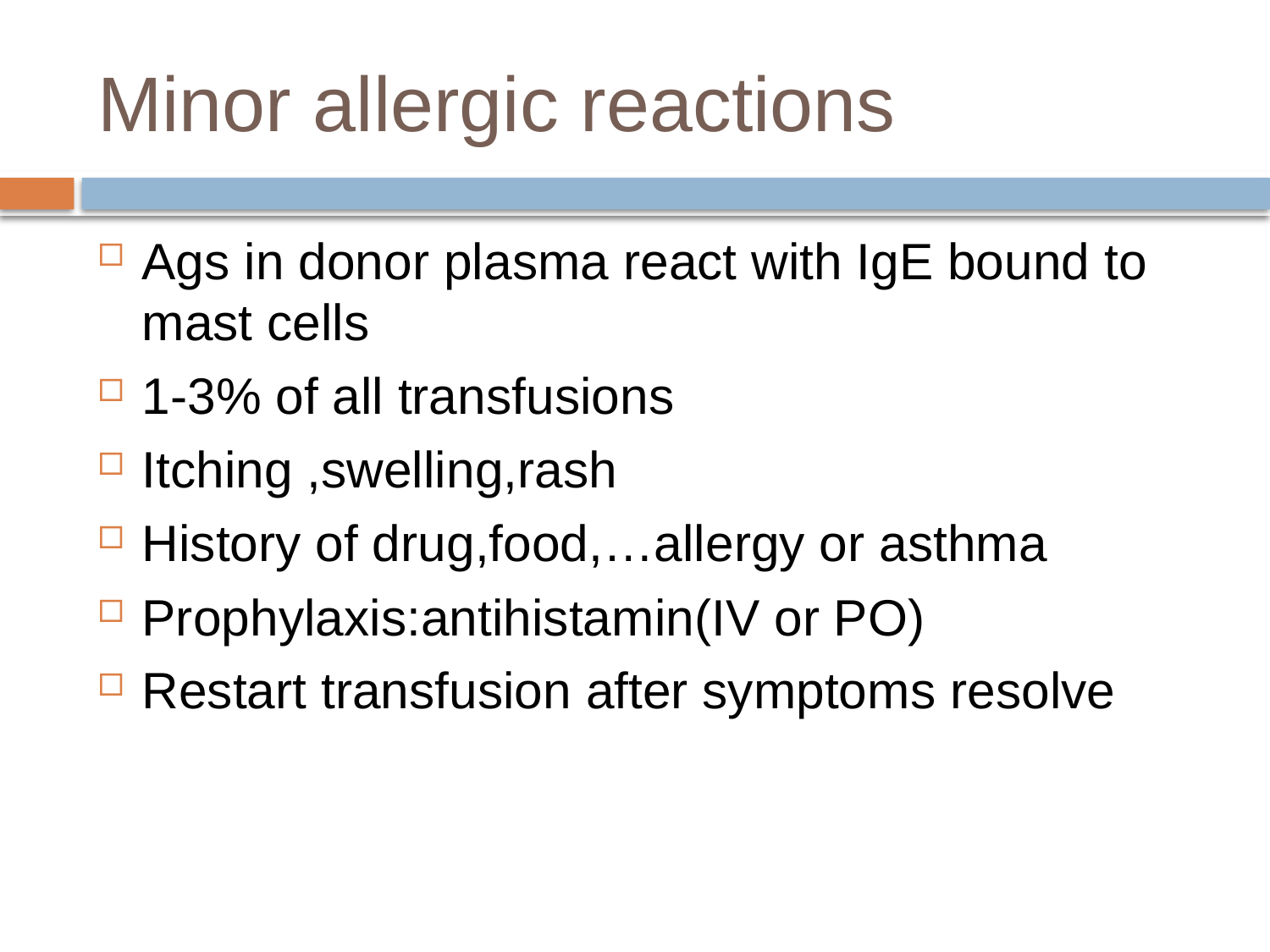

# Minor allergic reactions
Ags in donor plasma react with IgE bound to mast cells
1-3% of all transfusions
Itching ,swelling,rash
History of drug,food,…allergy or asthma
Prophylaxis:antihistamin(IV or PO)
Restart transfusion after symptoms resolve